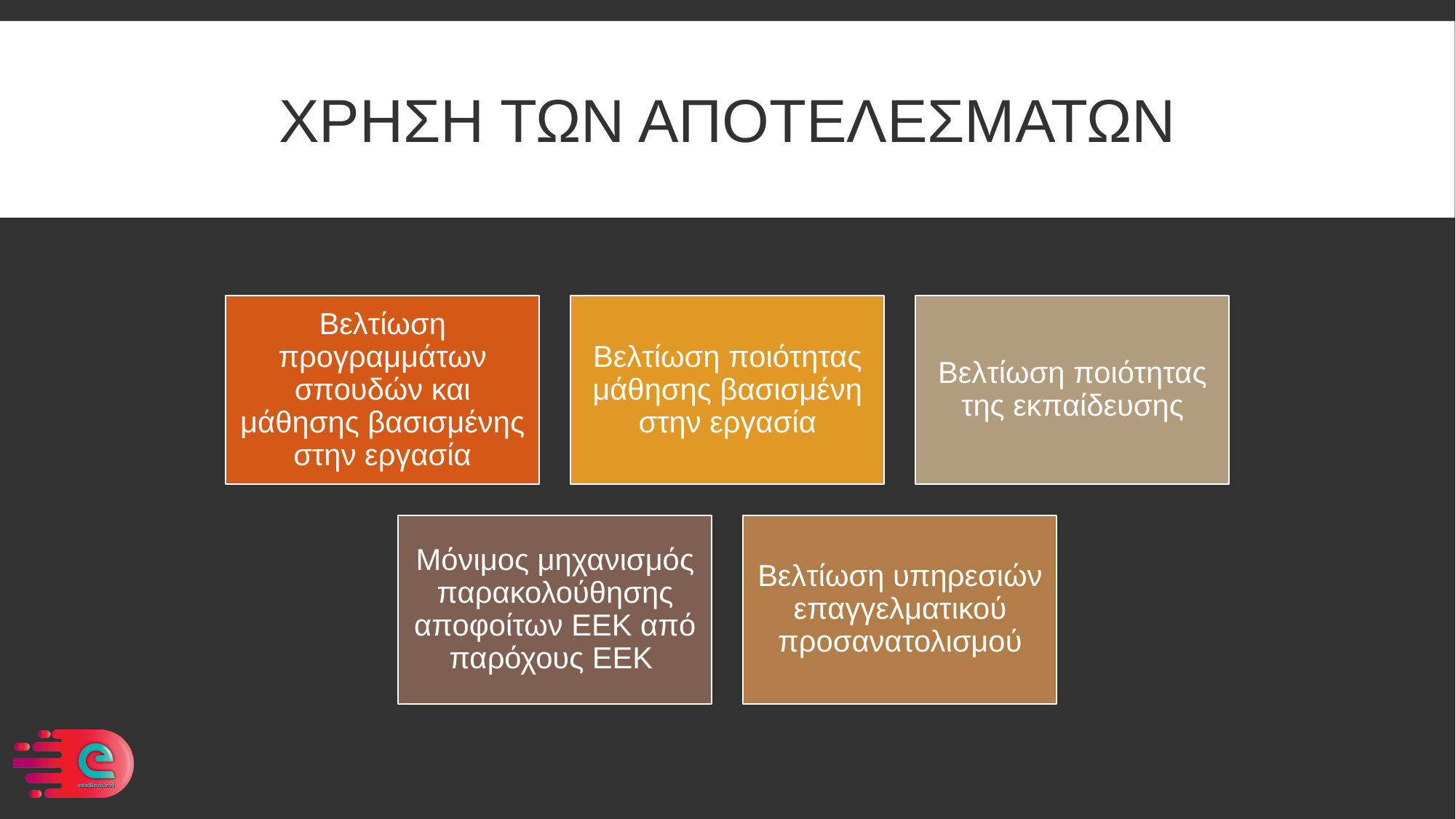

# Χρηση των αποτελεσματων
Βελτίωση προγραμμάτων σπουδών και μάθησης βασισμένης στην εργασία
Βελτίωση ποιότητας μάθησης βασισμένη στην εργασία
Βελτίωση ποιότητας της εκπαίδευσης
Μόνιμος μηχανισμός παρακολούθησης αποφοίτων ΕΕΚ από παρόχους ΕΕΚ
Βελτίωση υπηρεσιών επαγγελματικού προσανατολισμού